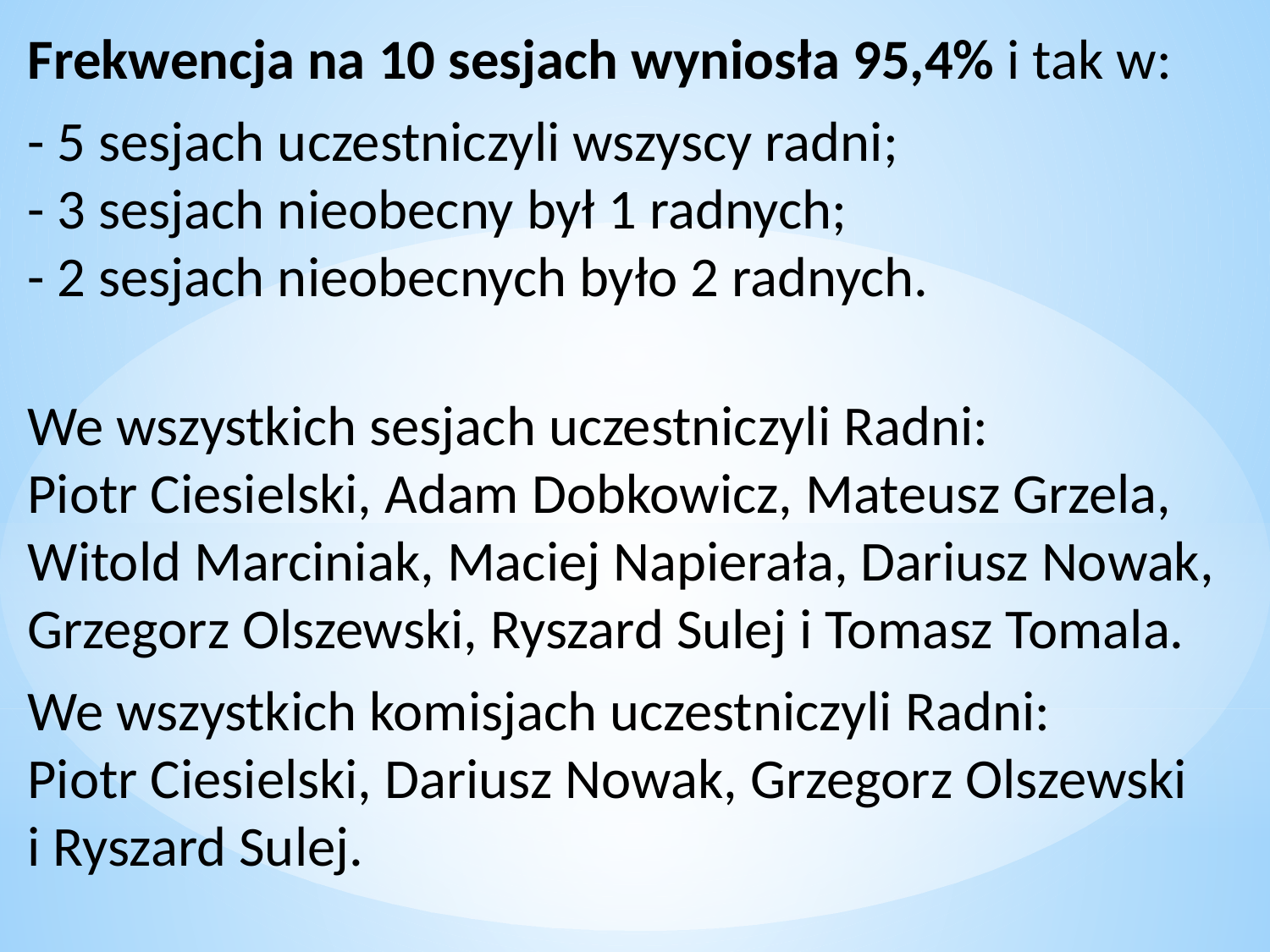

Frekwencja na 10 sesjach wyniosła 95,4% i tak w:
- 5 sesjach uczestniczyli wszyscy radni;
- 3 sesjach nieobecny był 1 radnych;
- 2 sesjach nieobecnych było 2 radnych.
We wszystkich sesjach uczestniczyli Radni:
Piotr Ciesielski, Adam Dobkowicz, Mateusz Grzela, Witold Marciniak, Maciej Napierała, Dariusz Nowak,
Grzegorz Olszewski, Ryszard Sulej i Tomasz Tomala.
We wszystkich komisjach uczestniczyli Radni:
Piotr Ciesielski, Dariusz Nowak, Grzegorz Olszewski
i Ryszard Sulej.